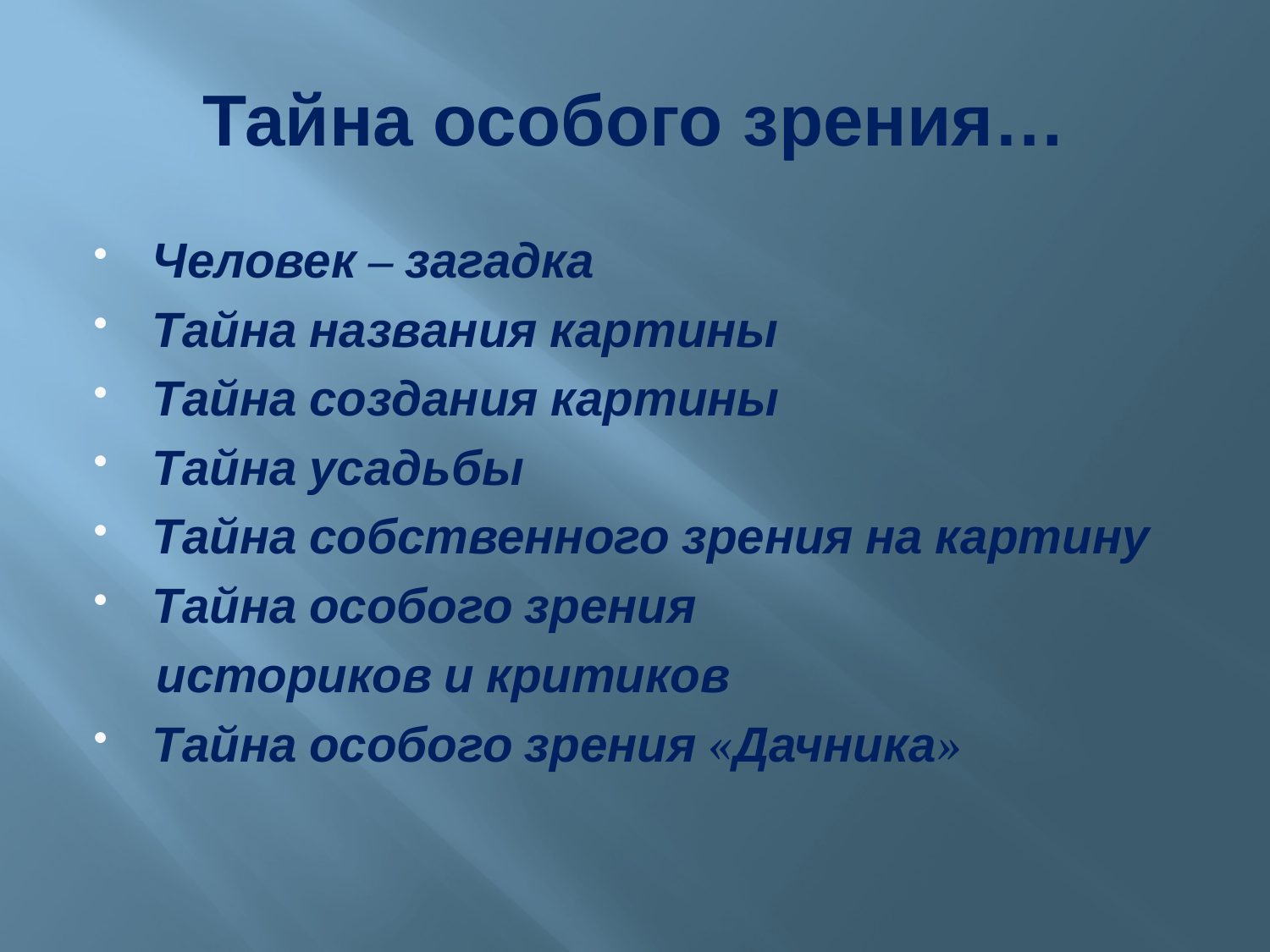

# Тайна особого зрения…
Человек – загадка
Тайна названия картины
Тайна создания картины
Тайна усадьбы
Тайна собственного зрения на картину
Тайна особого зрения
     историков и критиков
Тайна особого зрения «Дачника»